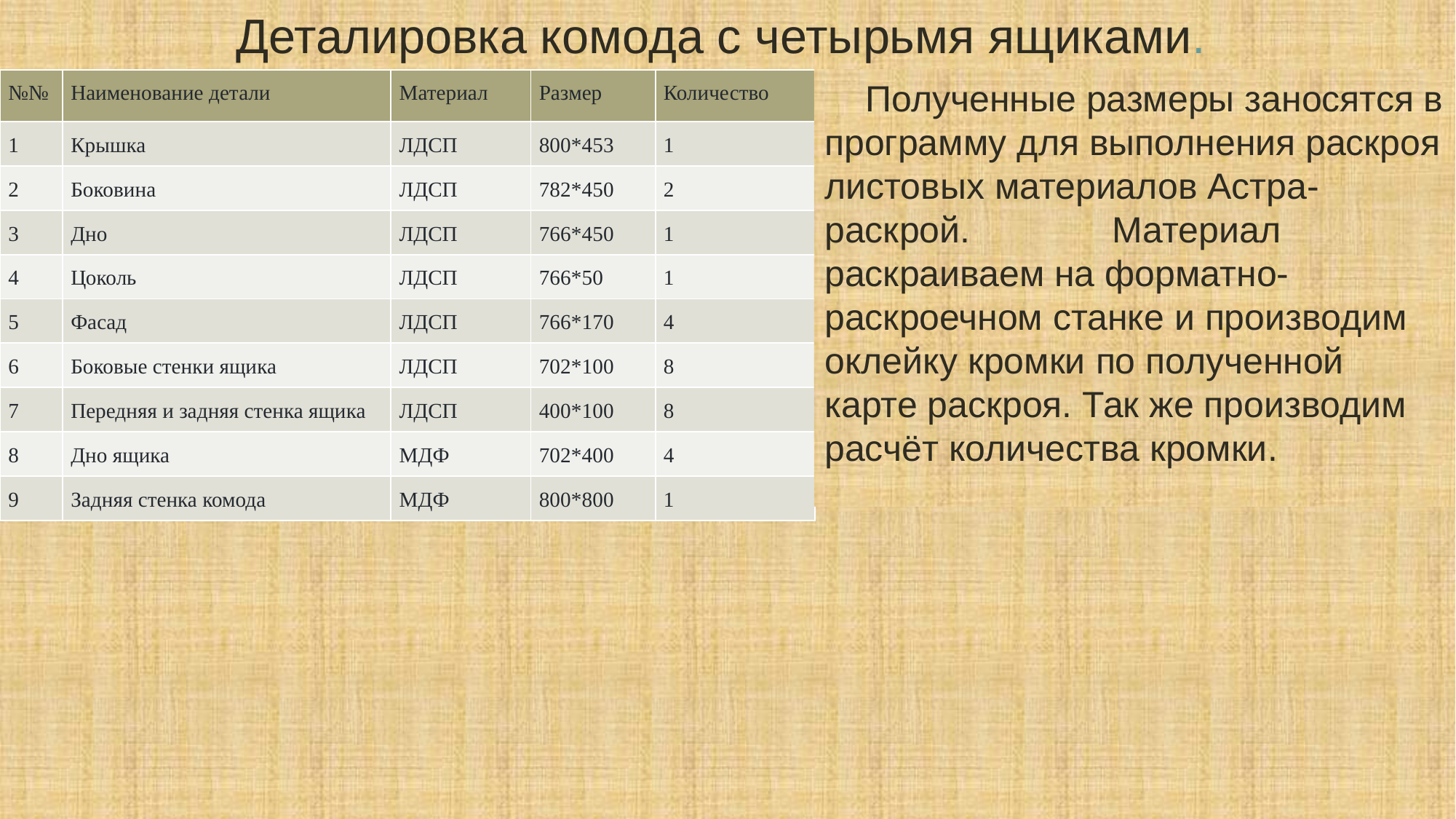

Деталировка комода с четырьмя ящиками.
| №№ | Наименование детали | Материал | Размер | Количество |
| --- | --- | --- | --- | --- |
| 1 | Крышка | ЛДСП | 800\*453 | 1 |
| 2 | Боковина | ЛДСП | 782\*450 | 2 |
| 3 | Дно | ЛДСП | 766\*450 | 1 |
| 4 | Цоколь | ЛДСП | 766\*50 | 1 |
| 5 | Фасад | ЛДСП | 766\*170 | 4 |
| 6 | Боковые стенки ящика | ЛДСП | 702\*100 | 8 |
| 7 | Передняя и задняя стенка ящика | ЛДСП | 400\*100 | 8 |
| 8 | Дно ящика | МДФ | 702\*400 | 4 |
| 9 | Задняя стенка комода | МДФ | 800\*800 | 1 |
    Полученные размеры заносятся в программу для выполнения раскроя листовых материалов Астра-раскрой.              Материал раскраиваем на форматно-раскроечном станке и производим оклейку кромки по полученной карте раскроя. Так же производим расчёт количества кромки.